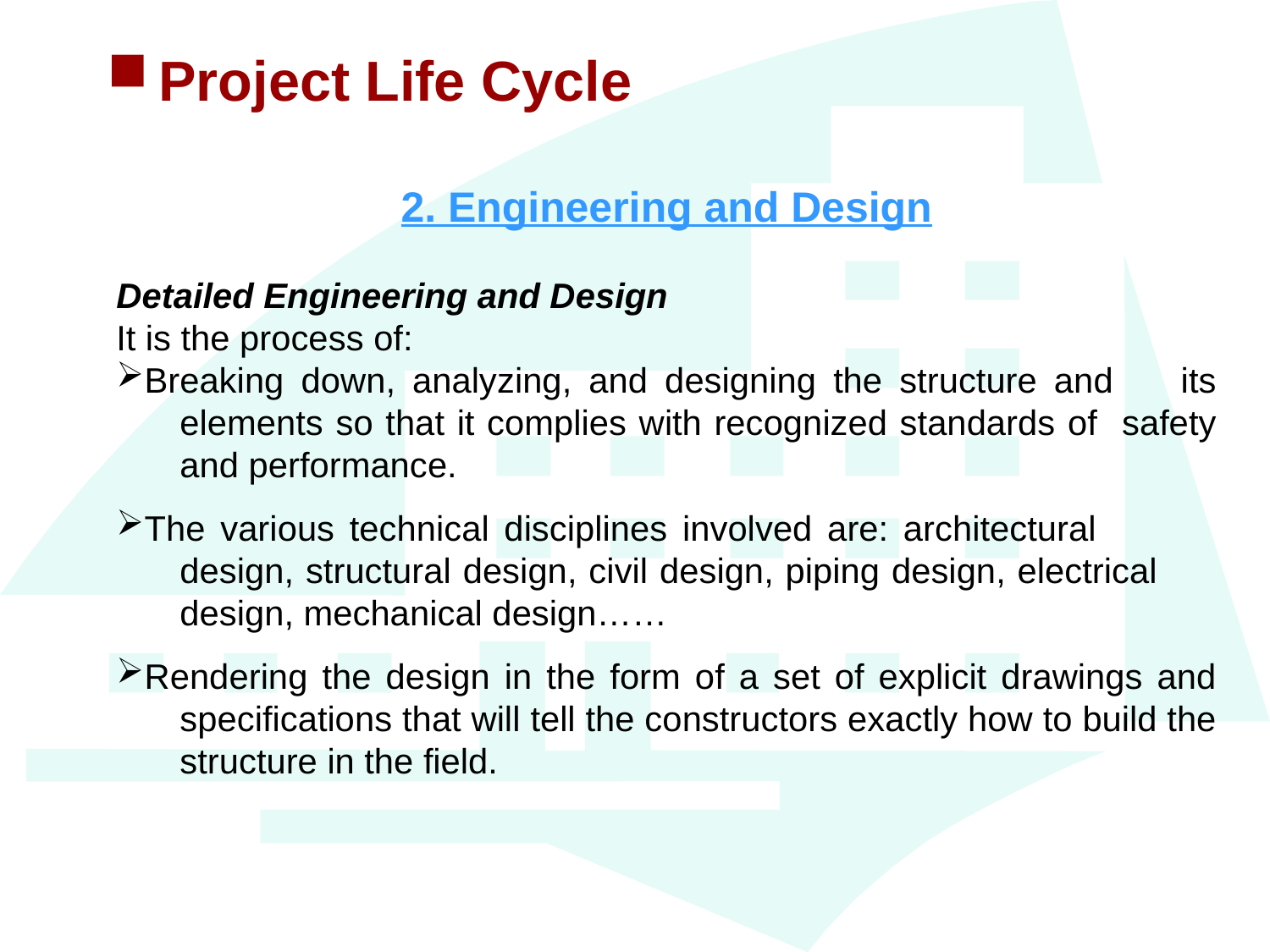

Project Life Cycle
2. Engineering and Design

Detailed Engineering and Design
It is the process of:
Breaking down, analyzing, and designing the structure and    its elements so that it complies with recognized standards of  safety and performance.

The various technical disciplines involved are: architectural         design, structural design, civil design, piping design, electrical      design, mechanical design……

Rendering the design in the form of a set of explicit drawings and specifications that will tell the constructors exactly how to build the structure in the field.

13